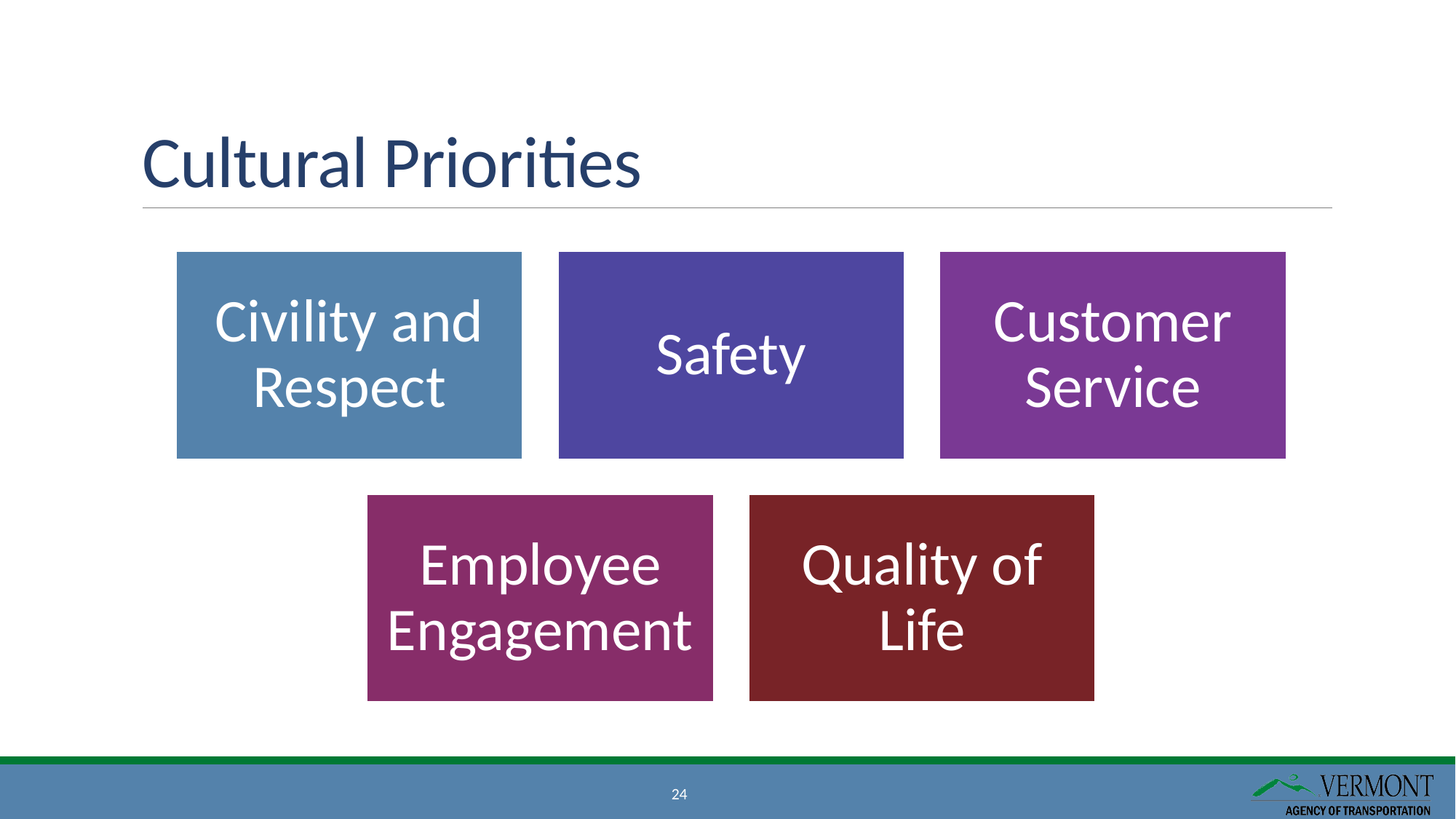

# Cultural Priorities

Civility and Respect
Safety
Customer Service
Employee Engagement
Quality of Life
24